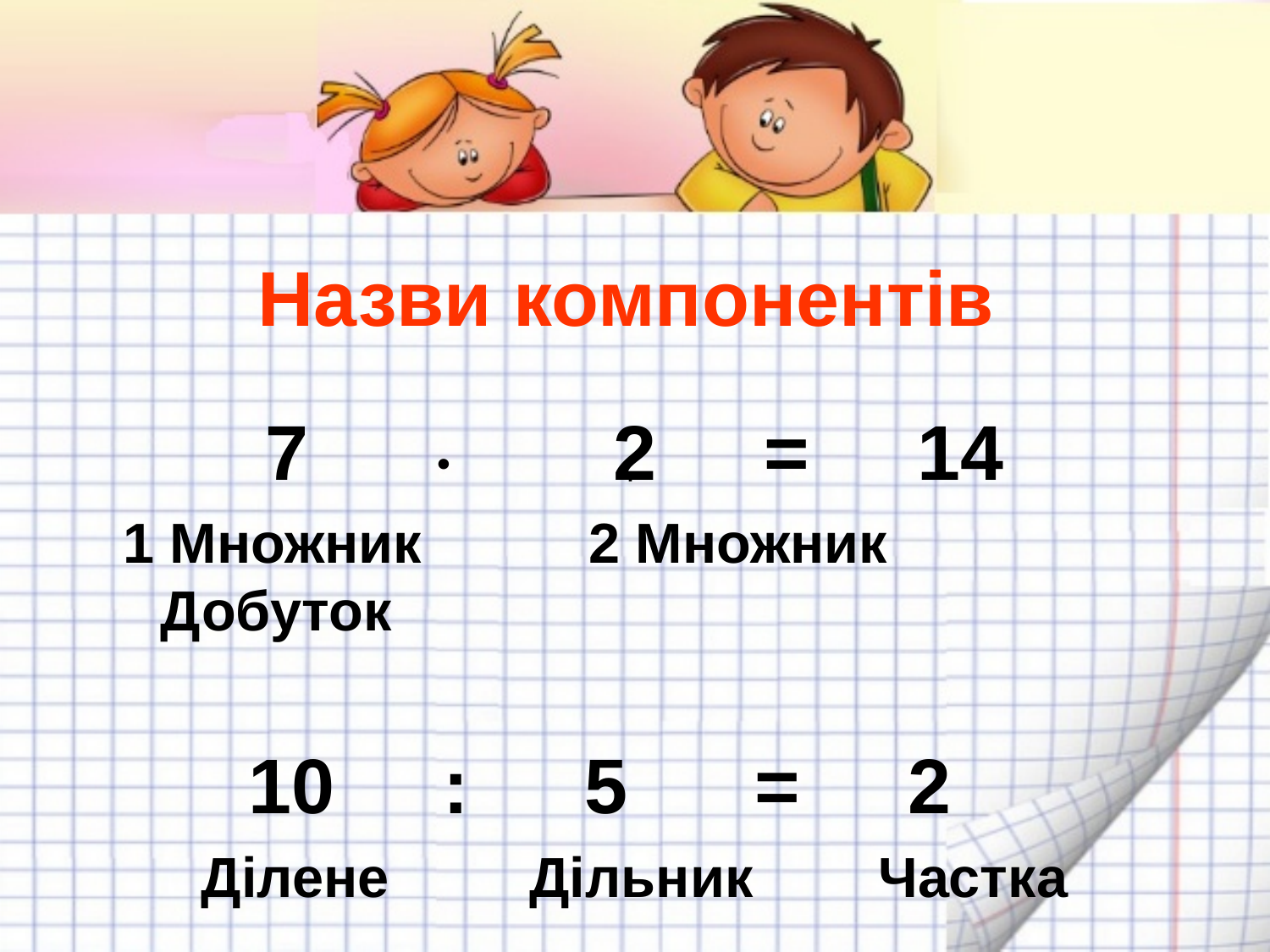

# Назви компонентів
    ·        2     =     14
   1 Множник 	   2 Множник	    Добуток

        10     : 	  5 	    =     2
        Ділене         Дільник        Частка
·